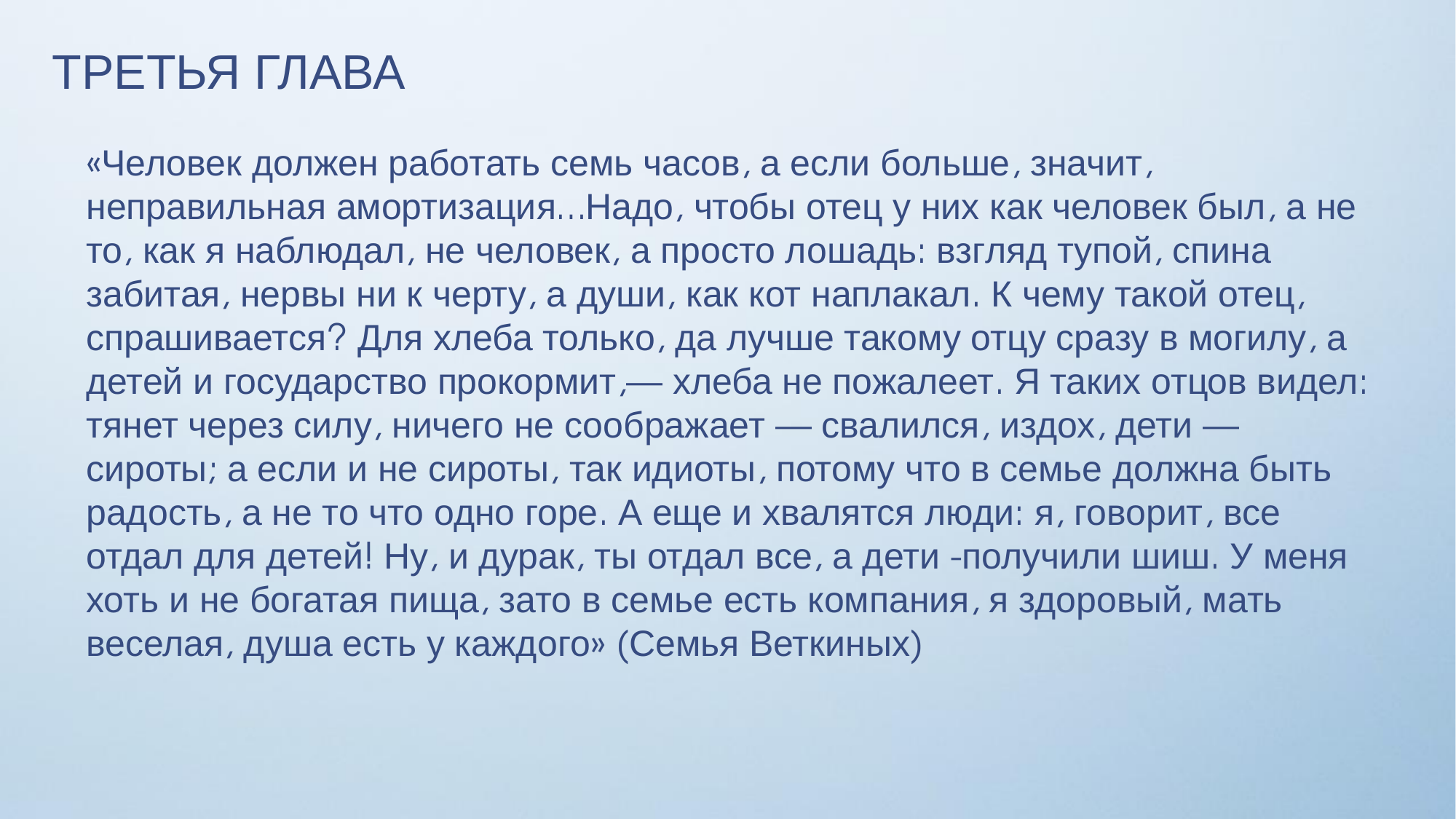

ТРЕТЬЯ ГЛАВА
«Человек должен работать семь часов, а если больше, значит, неправильная амортизация…Надо, чтобы отец у них как человек был, а не то, как я наблюдал, не человек, а просто лошадь: взгляд тупой, спина забитая, нервы ни к черту, а души, как кот наплакал. К чему такой отец, спрашивается? Для хлеба только, да лучше такому отцу сразу в могилу, а детей и государство прокормит,— хлеба не пожалеет. Я таких отцов видел: тянет через силу, ничего не соображает — свалился, издох, дети — сироты; а если и не сироты, так идиоты, потому что в семье должна быть радость, а не то что одно горе. А еще и хвалятся люди: я, говорит, все отдал для детей! Ну, и дурак, ты отдал все, а дети -получили шиш. У меня хоть и не богатая пища, зато в семье есть компания, я здоровый, мать веселая, душа есть у каждого» (Семья Веткиных)